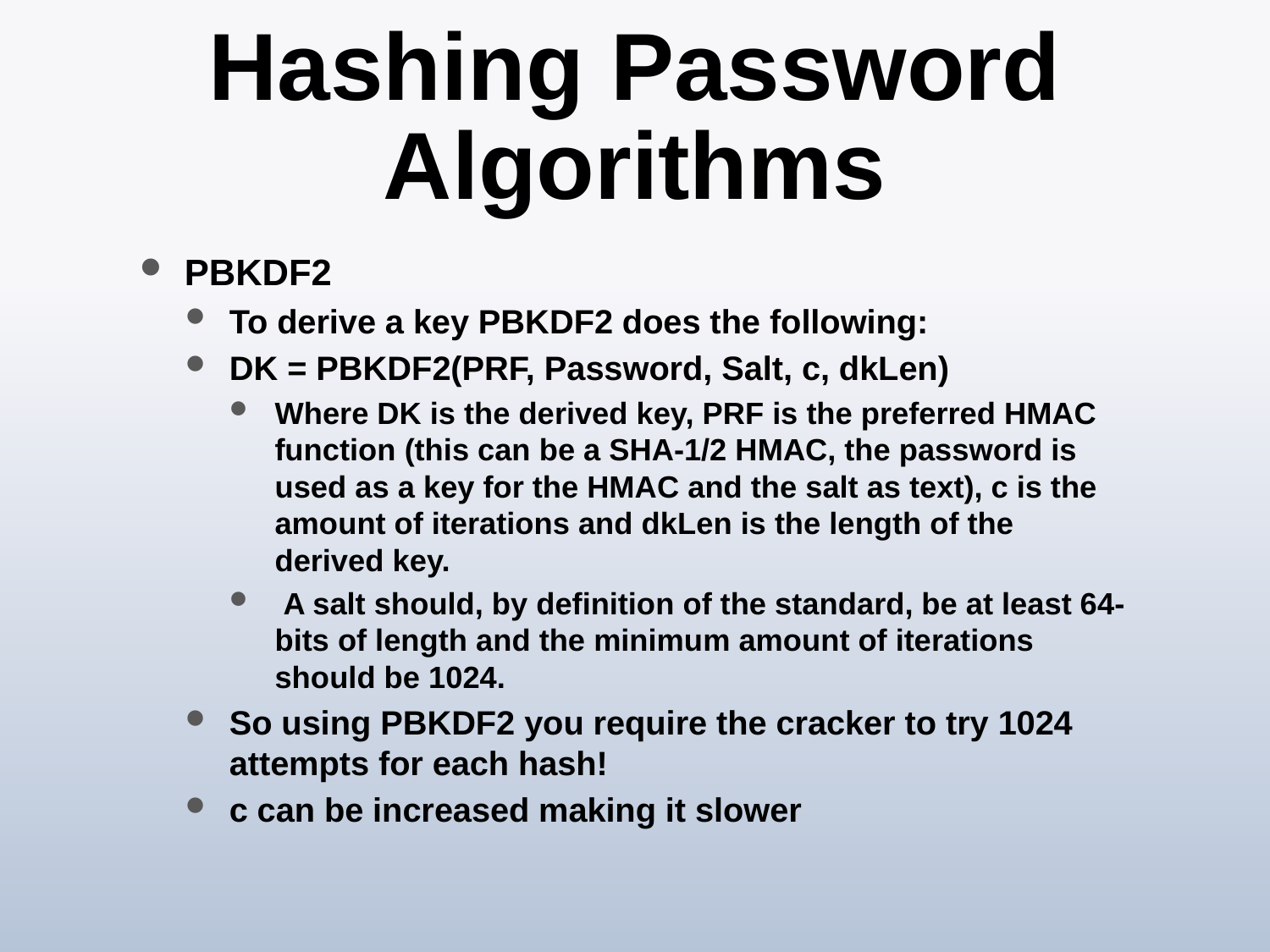

# Hashing Password Algorithms
PBKDF2
To derive a key PBKDF2 does the following:
DK = PBKDF2(PRF, Password, Salt, c, dkLen)
Where DK is the derived key, PRF is the preferred HMAC function (this can be a SHA-1/2 HMAC, the password is used as a key for the HMAC and the salt as text), c is the amount of iterations and dkLen is the length of the derived key.
 A salt should, by definition of the standard, be at least 64-bits of length and the minimum amount of iterations should be 1024.
So using PBKDF2 you require the cracker to try 1024 attempts for each hash!
c can be increased making it slower